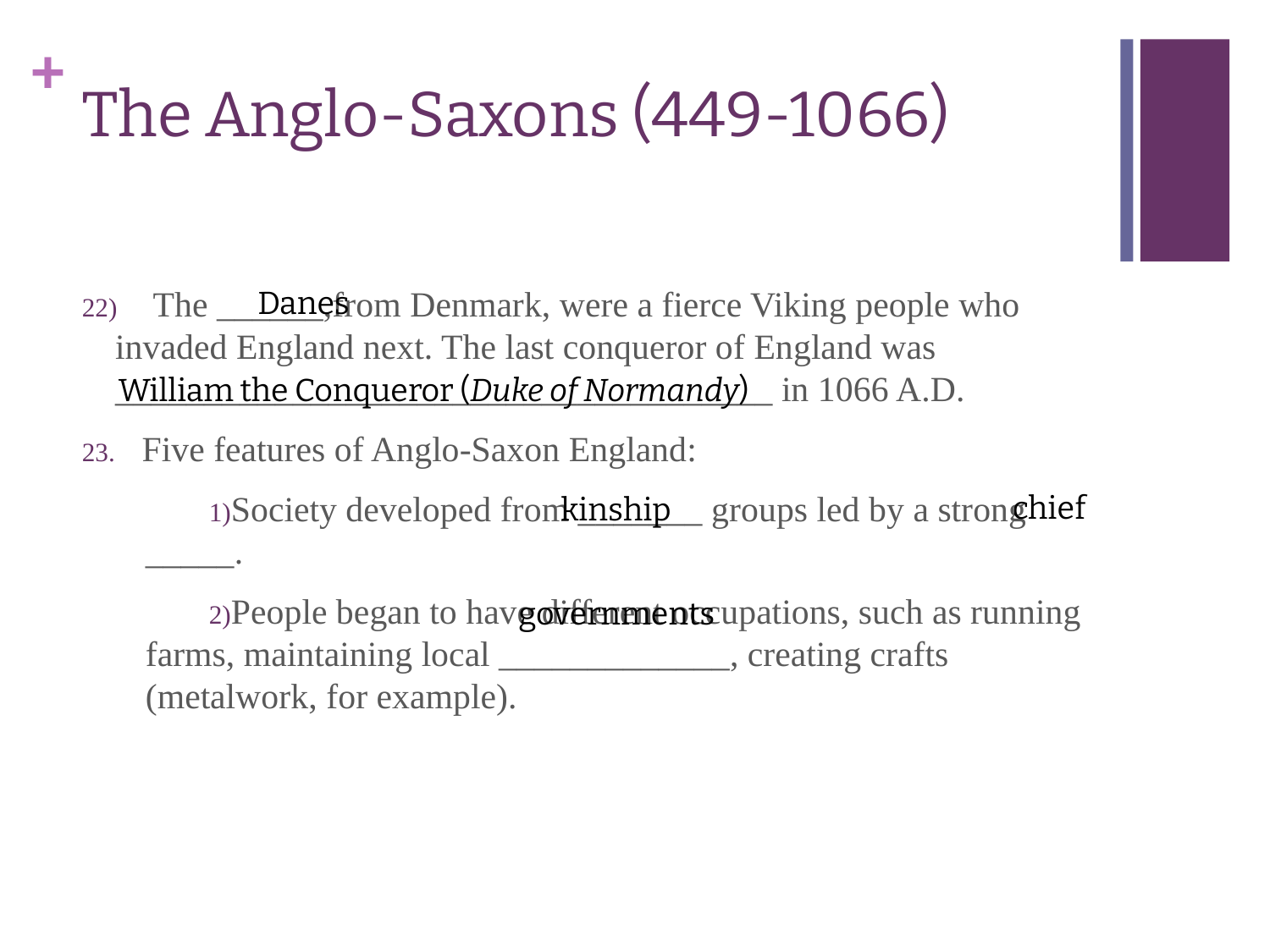

# The Anglo-Saxons (449-1066)
    The ______,from Denmark, were a fierce Viking people who invaded England next. The last conqueror of England was _____________________________________ in 1066 A.D.
   Five features of Anglo-Saxon England:
Society developed from _______ groups led by a strong _____.
People began to have different occupations, such as running farms, maintaining local _____________, creating crafts (metalwork, for example).

Danes
William the Conqueror (Duke of Normandy)
chief
kinship
governments